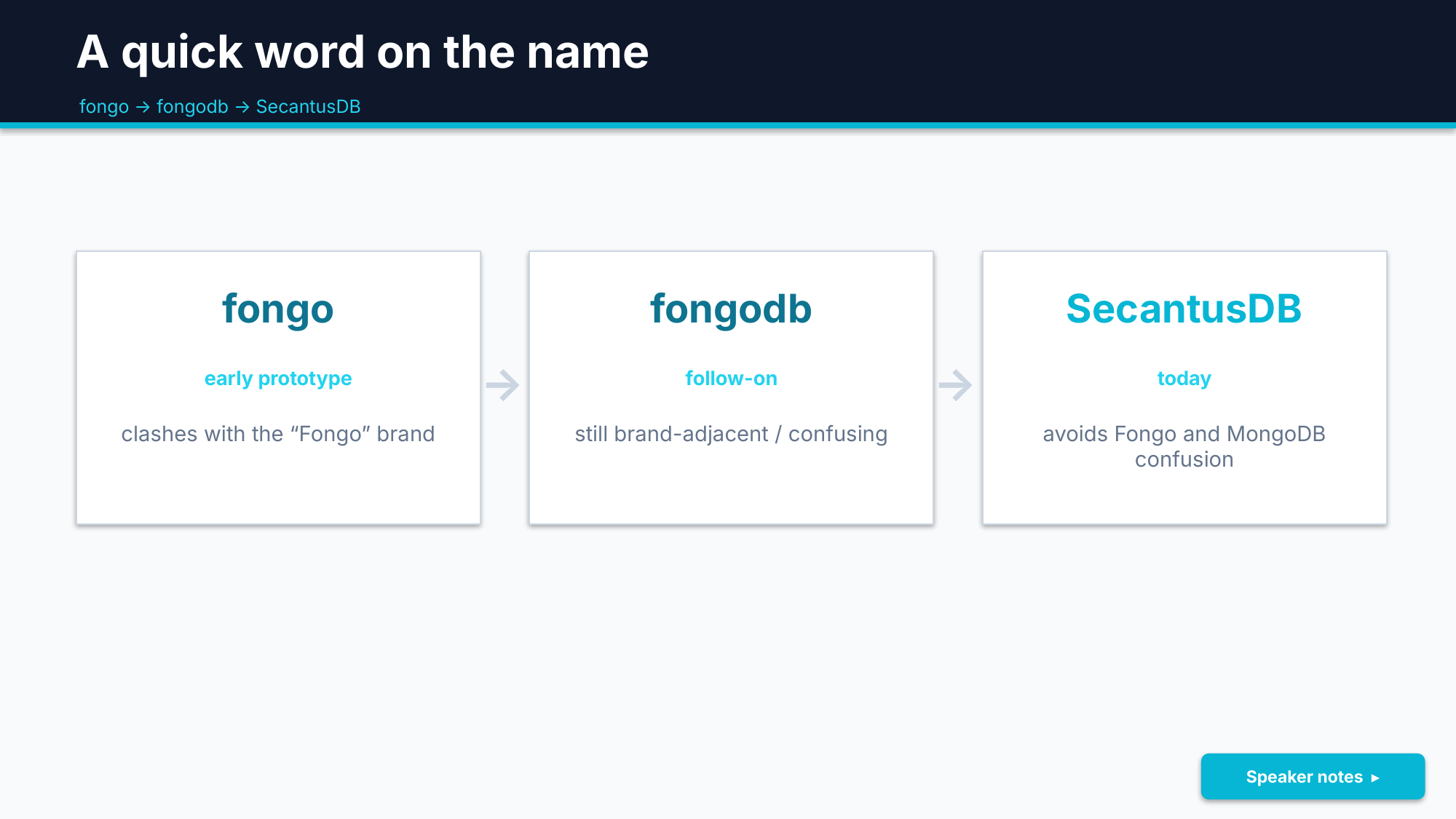

A quick word on the name
fongo → fongodb → SecantusDB

fongo
fongodb
SecantusDB
→
→
early prototype
follow-on
today
clashes with the “Fongo” brand
still brand-adjacent / confusing
avoids Fongo and MongoDB confusion
Speaker notes  ▸